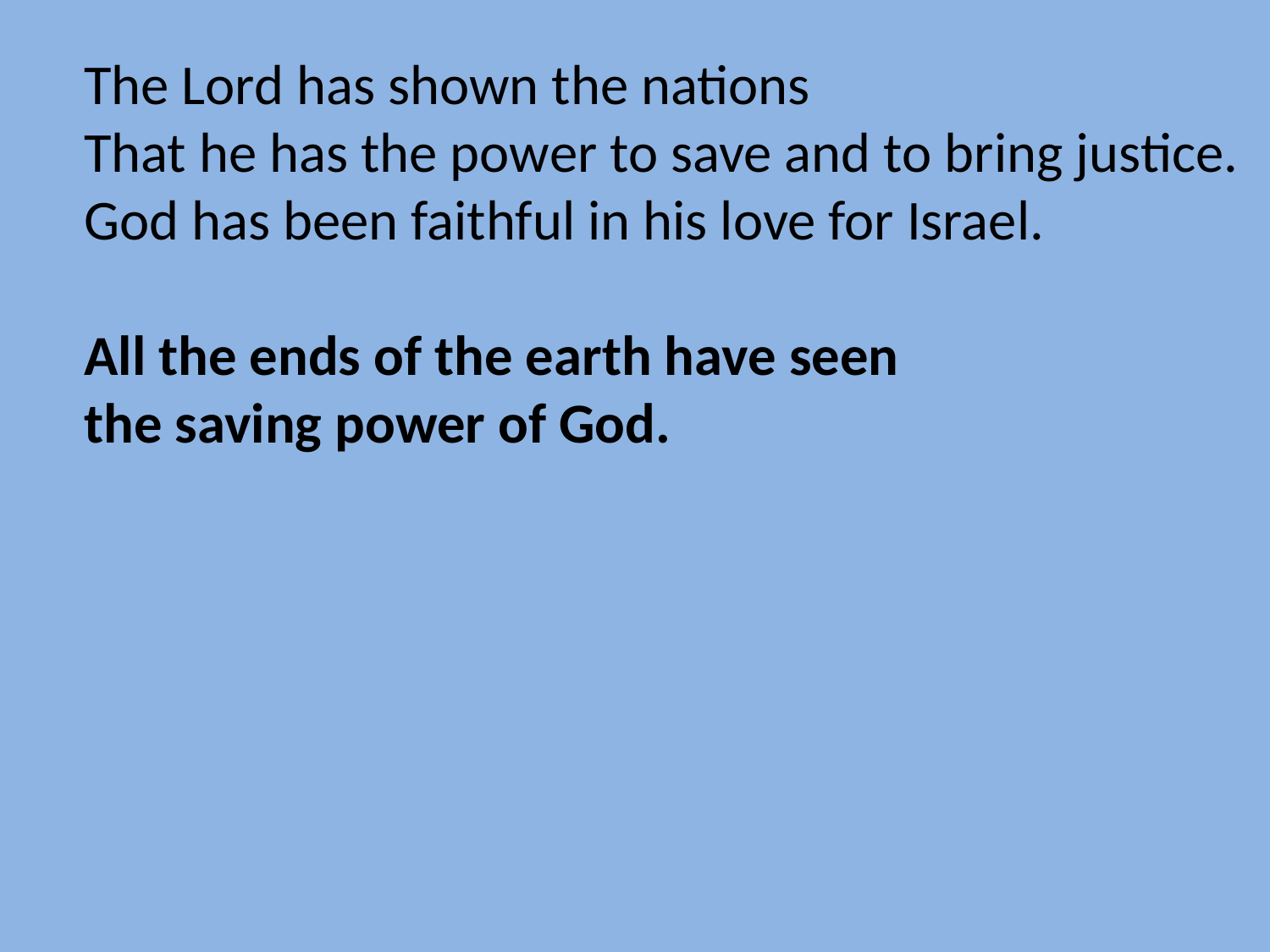

The Lord has shown the nations
That he has the power to save and to bring justice.
God has been faithful in his love for Israel.

All the ends of the earth have seen
the saving power of God.